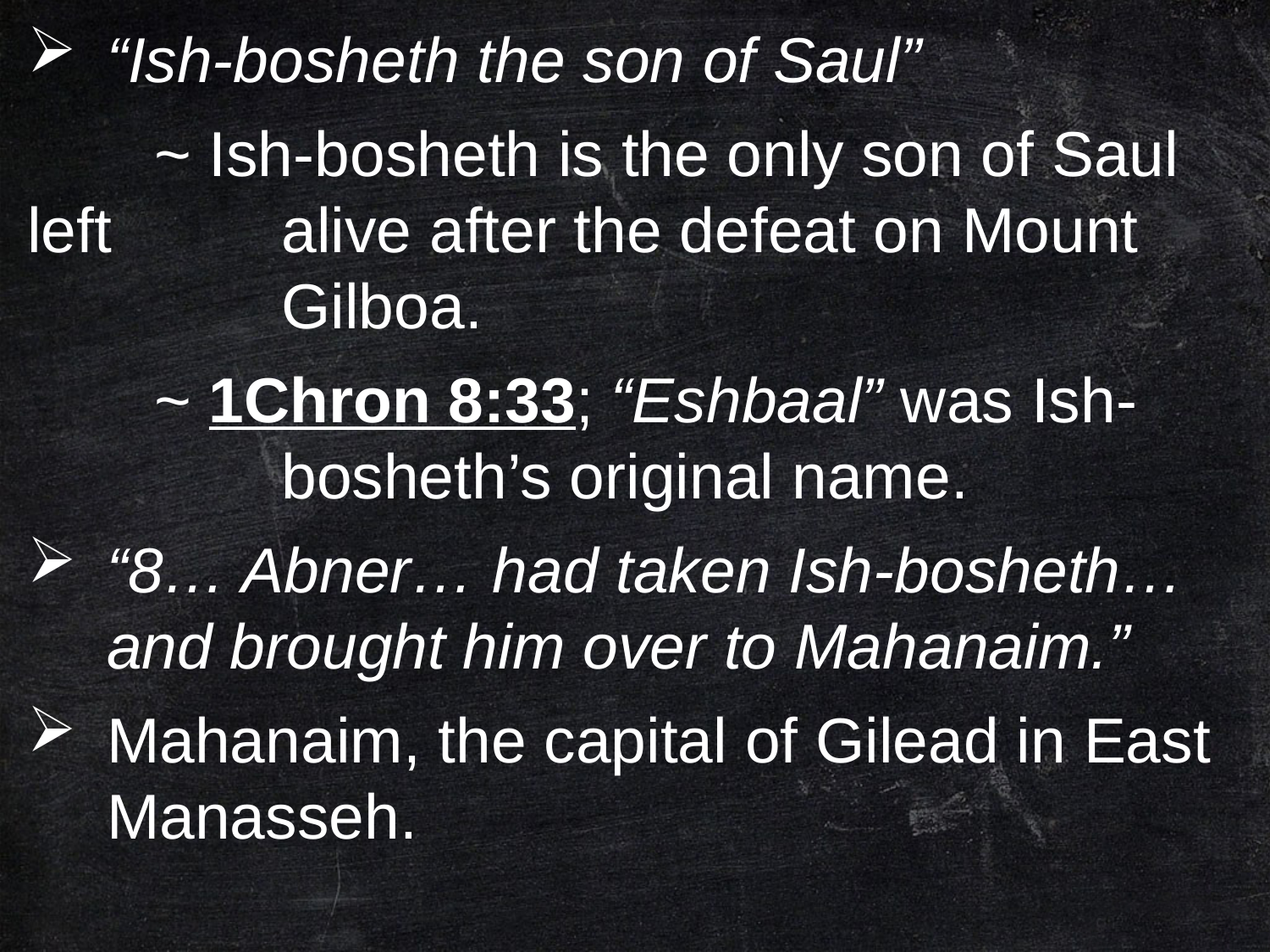

“Ish-bosheth the son of Saul”
	~ Ish-bosheth is the only son of Saul left 		alive after the defeat on Mount 			Gilboa.
	~ 1Chron 8:33; “Eshbaal” was Ish-			bosheth’s original name.
“8… Abner… had taken Ish-bosheth… and brought him over to Mahanaim.”
Mahanaim, the capital of Gilead in East Manasseh.